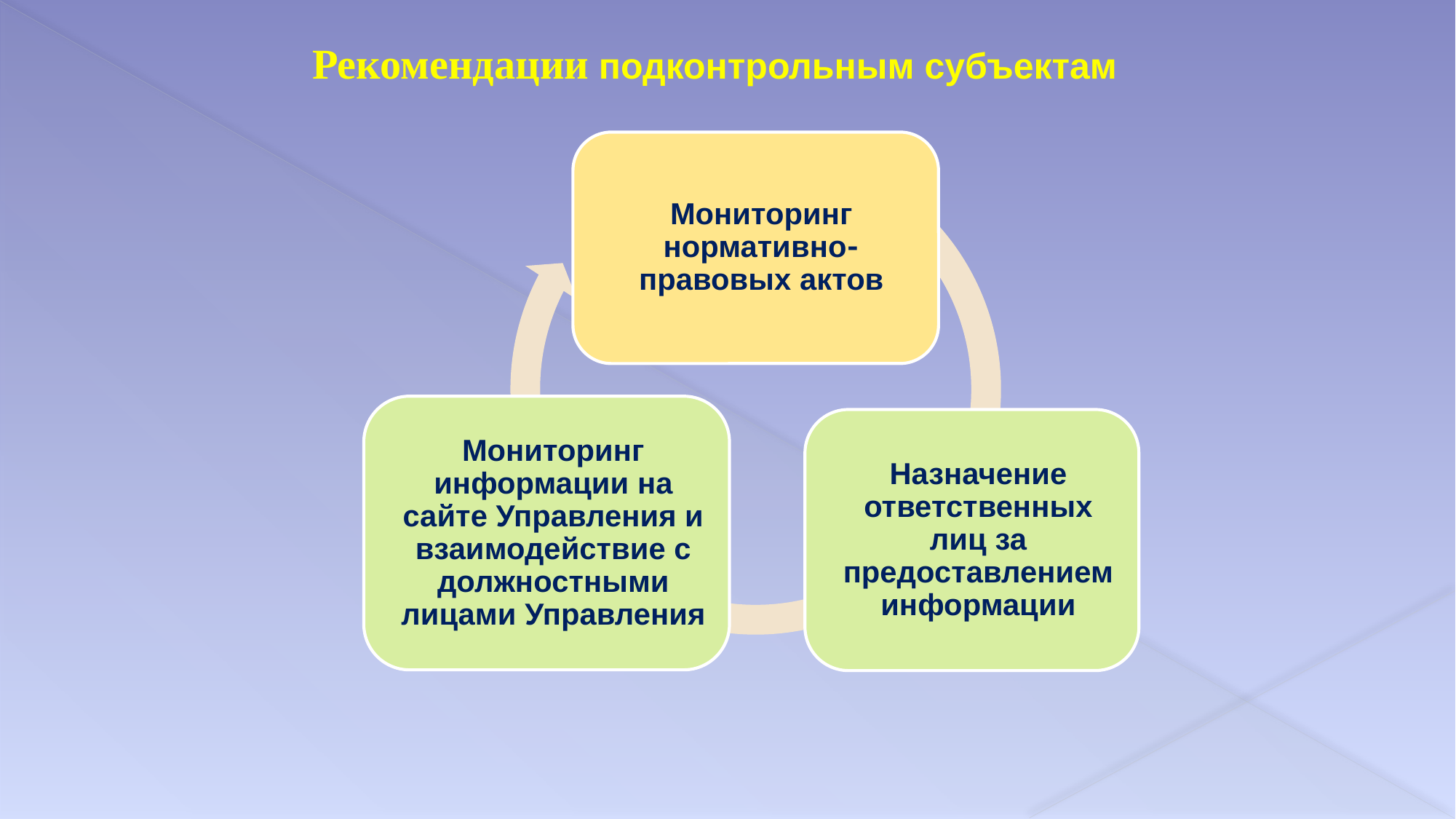

Рекомендации подконтрольным субъектам
Мониторинг нормативно-правовых актов
Назначение ответственных лиц за предоставлением информации
Мониторинг информации на сайте Управления и взаимодействие с должностными лицами Управления